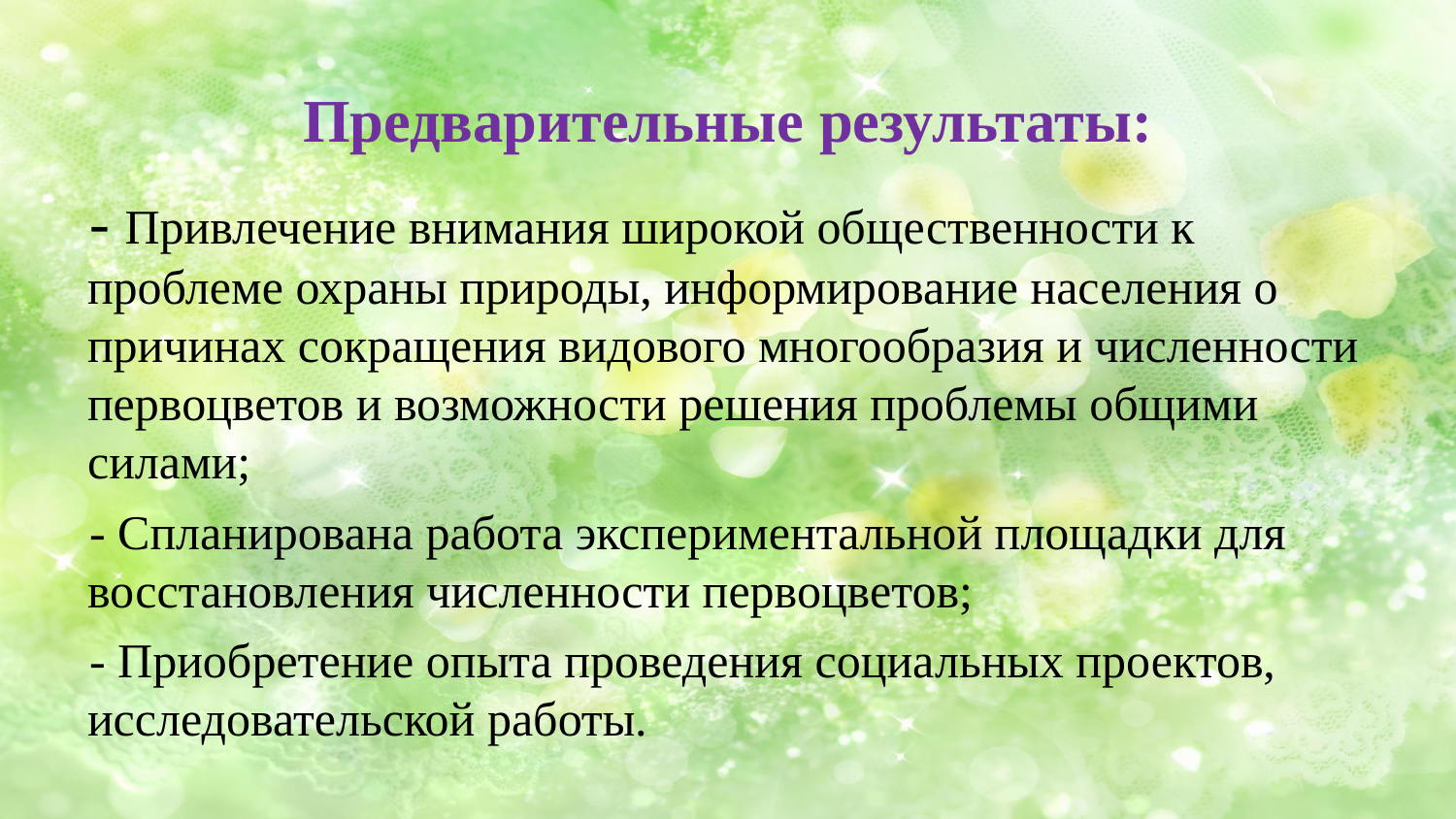

# Предварительные результаты:
- Привлечение внимания широкой общественности к проблеме охраны природы, информирование населения о причинах сокращения видового многообразия и численности первоцветов и возможности решения проблемы общими силами;
- Спланирована работа экспериментальной площадки для восстановления численности первоцветов;
- Приобретение опыта проведения социальных проектов, исследовательской работы.